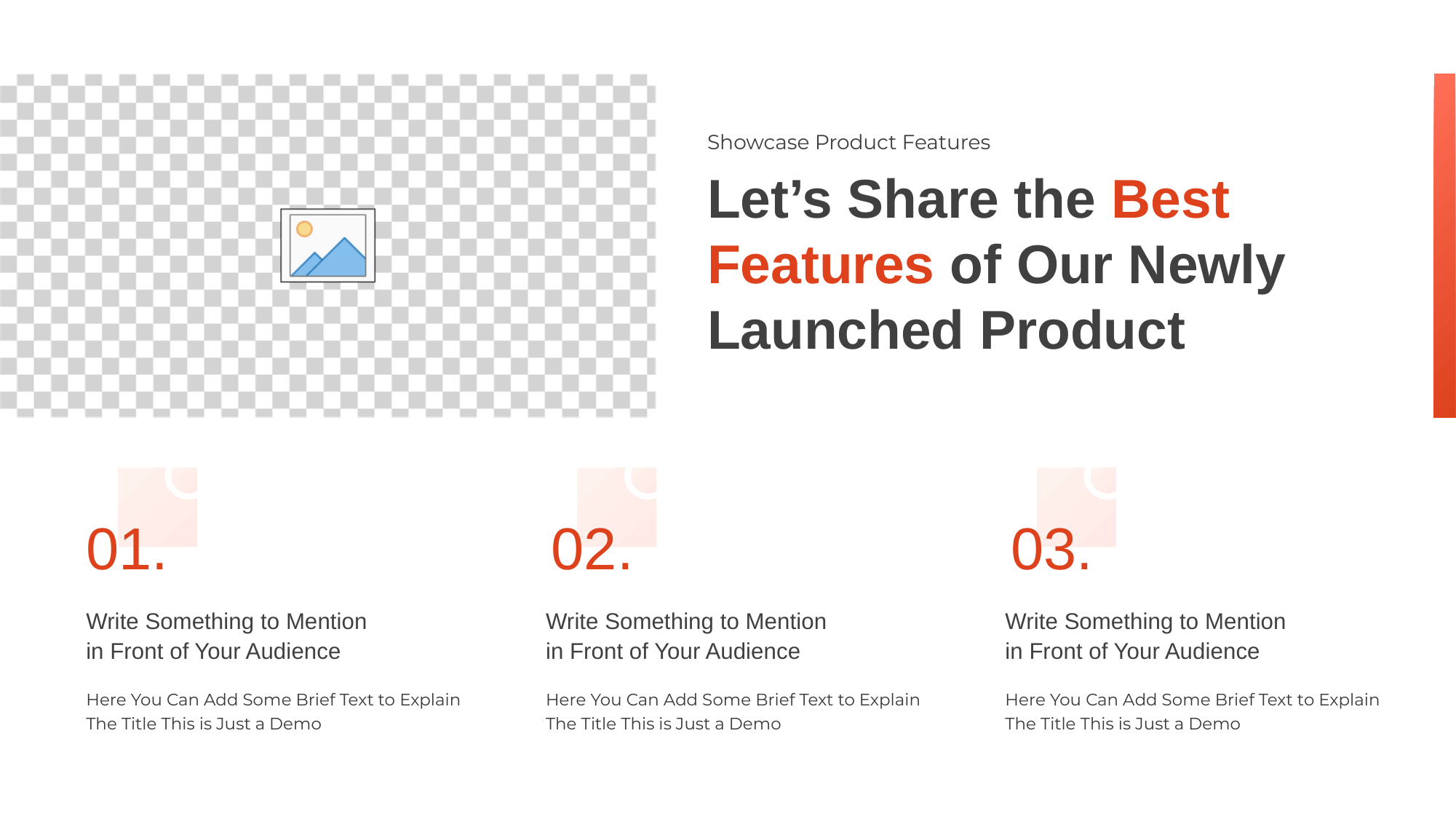

Showcase Product Features
Let’s Share the Best
Features of Our Newly
Launched Product

01.
Write Something to Mention
in Front of Your Audience
Here You Can Add Some Brief Text to Explain The Title This is Just a Demo

02.
Write Something to Mention
in Front of Your Audience
Here You Can Add Some Brief Text to Explain The Title This is Just a Demo

03.
Write Something to Mention
in Front of Your Audience
Here You Can Add Some Brief Text to Explain The Title This is Just a Demo